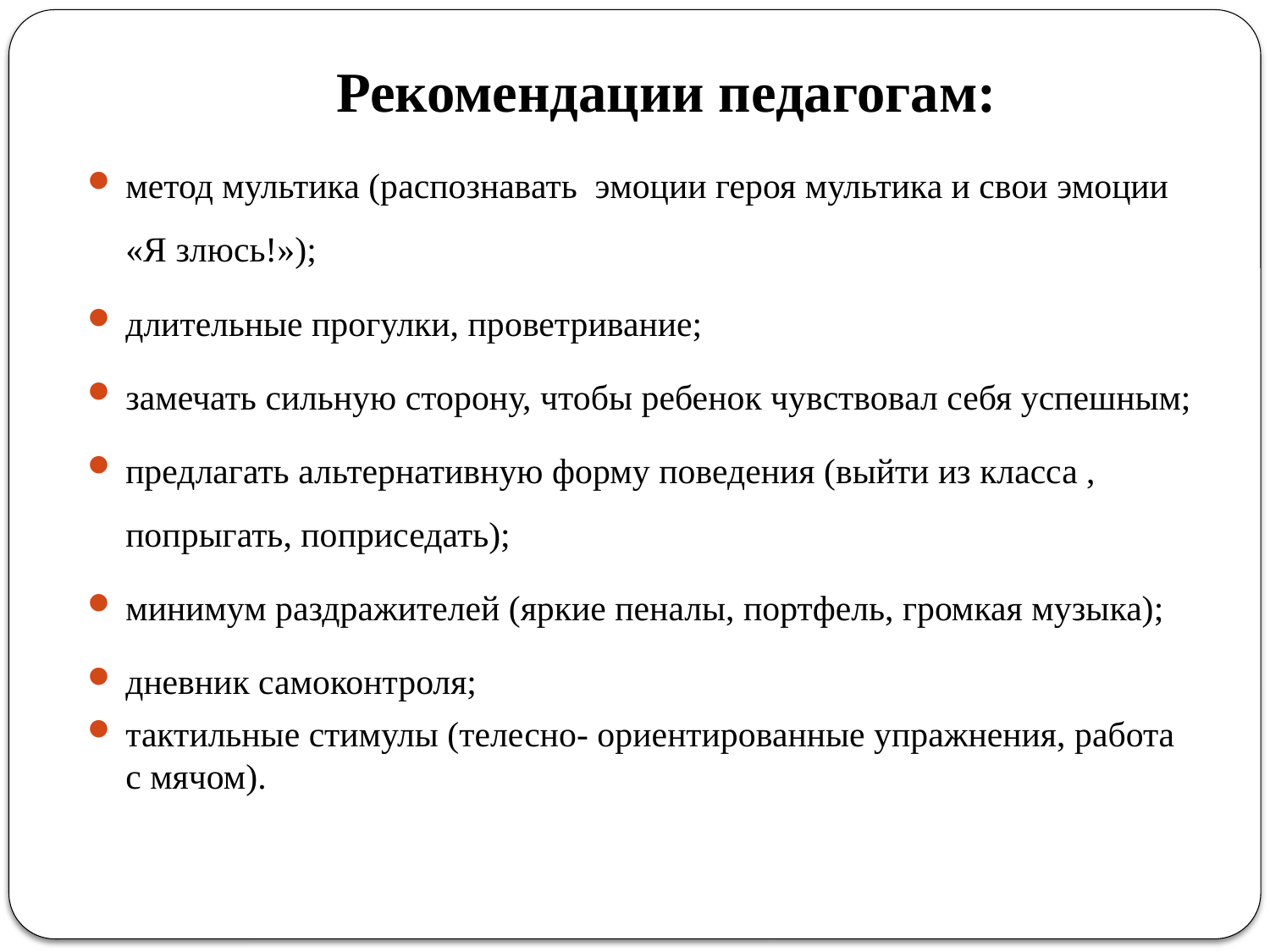

# Рекомендации педагогам:
метод мультика (распознавать  эмоции героя мультика и свои эмоции «Я злюсь!»);
длительные прогулки, проветривание;
замечать сильную сторону, чтобы ребенок чувствовал себя успешным;
предлагать альтернативную форму поведения (выйти из класса , попрыгать, поприседать);
минимум раздражителей (яркие пеналы, портфель, громкая музыка);
дневник самоконтроля;
тактильные стимулы (телесно- ориентированные упражнения, работа с мячом).